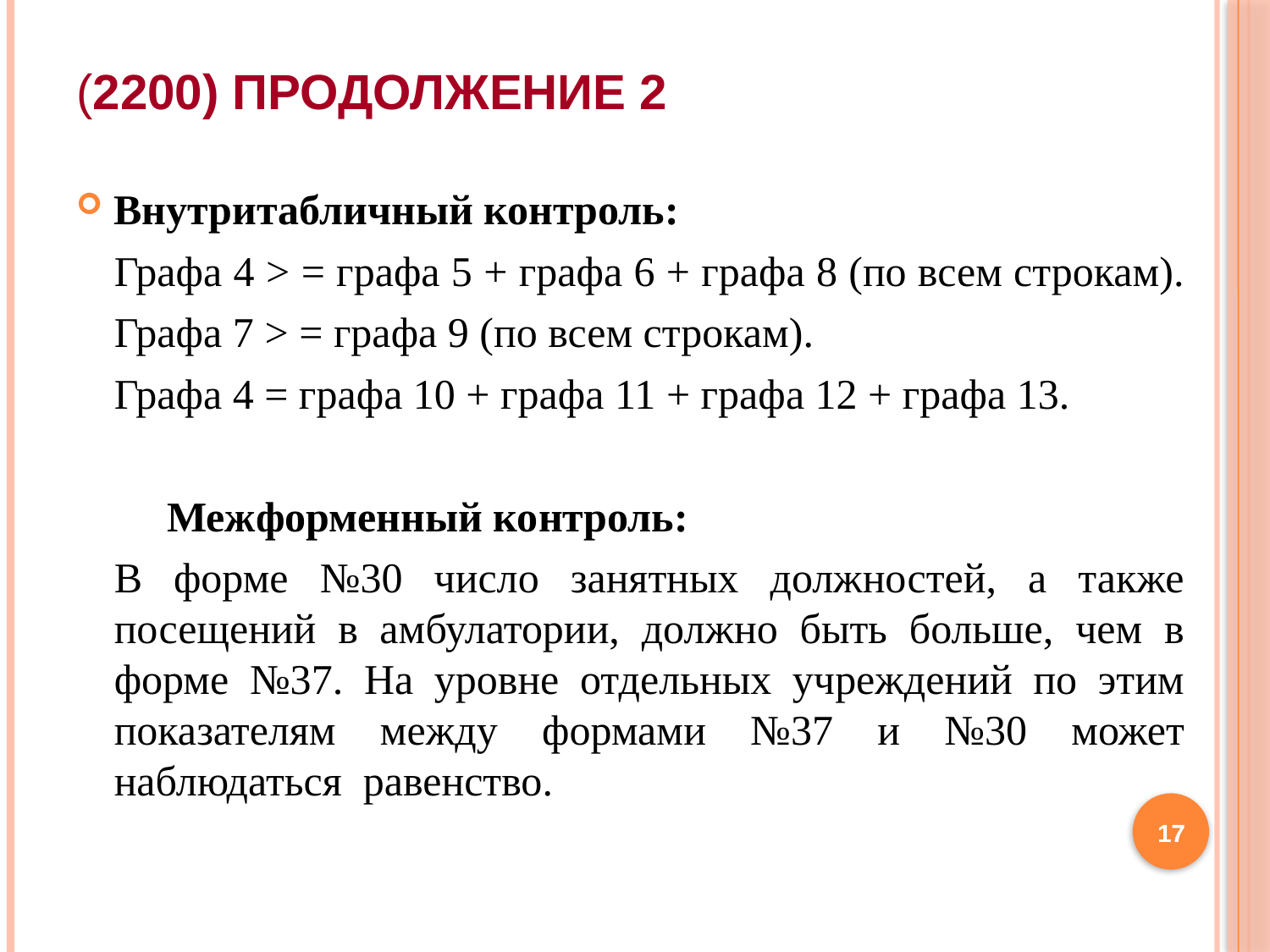

(2200) ПРОДОЛЖЕНИЕ 2
Внутритабличный контроль:
	Графа 4 > = графа 5 + графа 6 + графа 8 (по всем строкам).
	Графа 7 > = графа 9 (по всем строкам).
	Графа 4 = графа 10 + графа 11 + графа 12 + графа 13.

	     Межформенный контроль:
	В форме №30 число занятных должностей, а также посещений в амбулатории, должно быть больше, чем в форме №37. На уровне отдельных учреждений по этим показателям между формами №37 и №30 может наблюдаться  равенство.
17
17